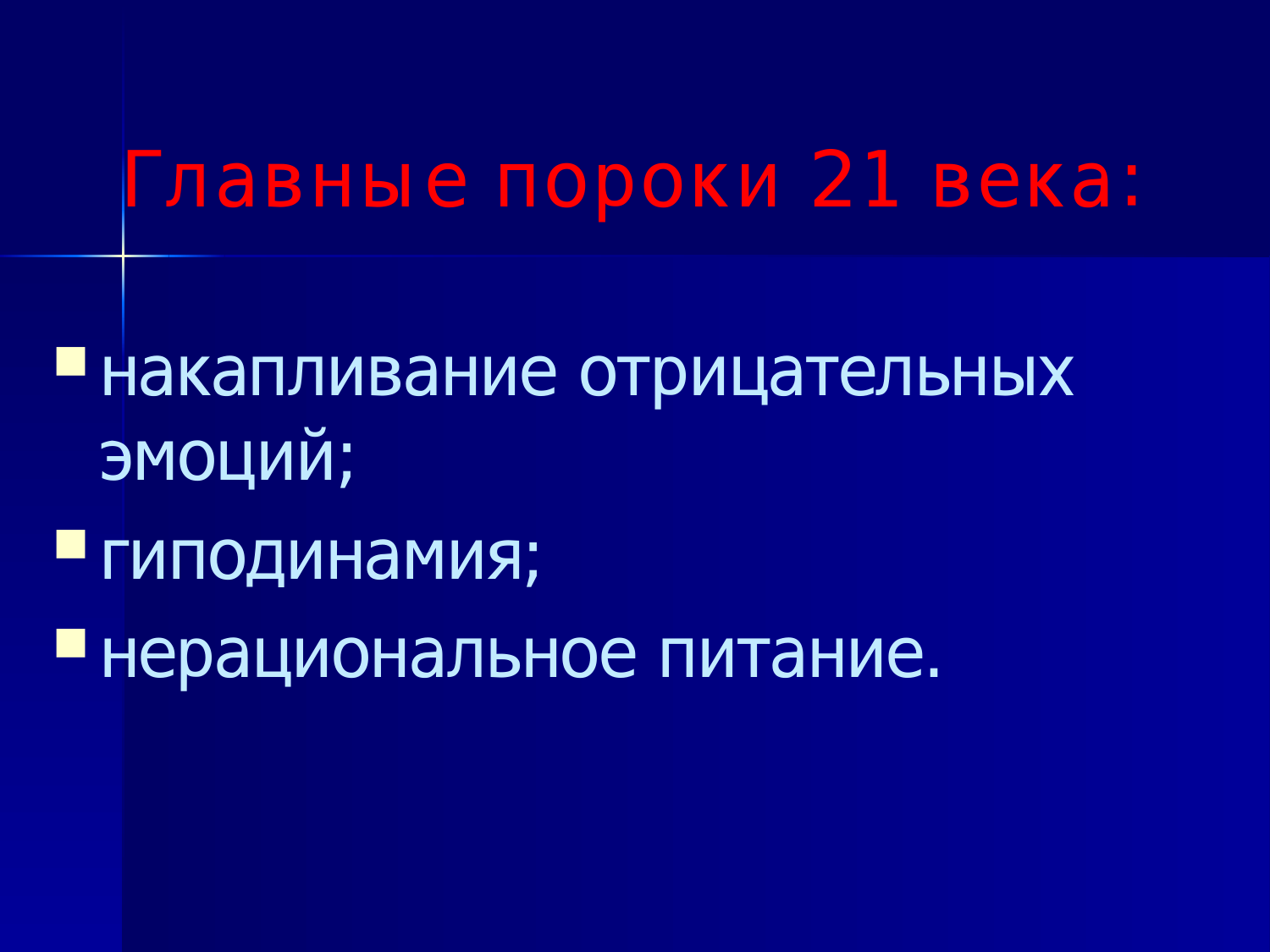

Главные пороки 21 века:

накапливание отрицательных эмоций;
гиподинамия;
нерациональное питание.